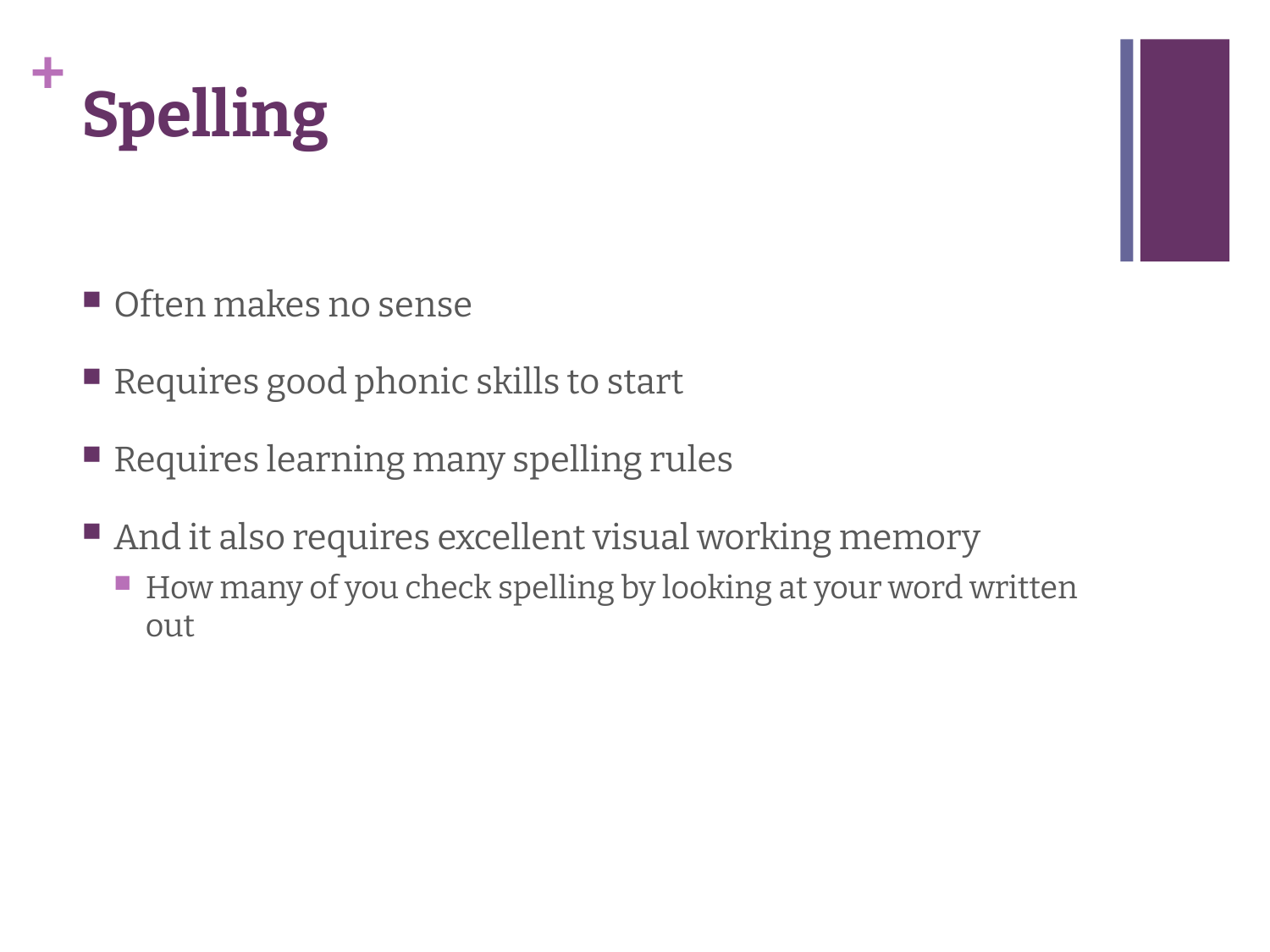

# Spelling
Often makes no sense
Requires good phonic skills to start
Requires learning many spelling rules
And it also requires excellent visual working memory
How many of you check spelling by looking at your word written out